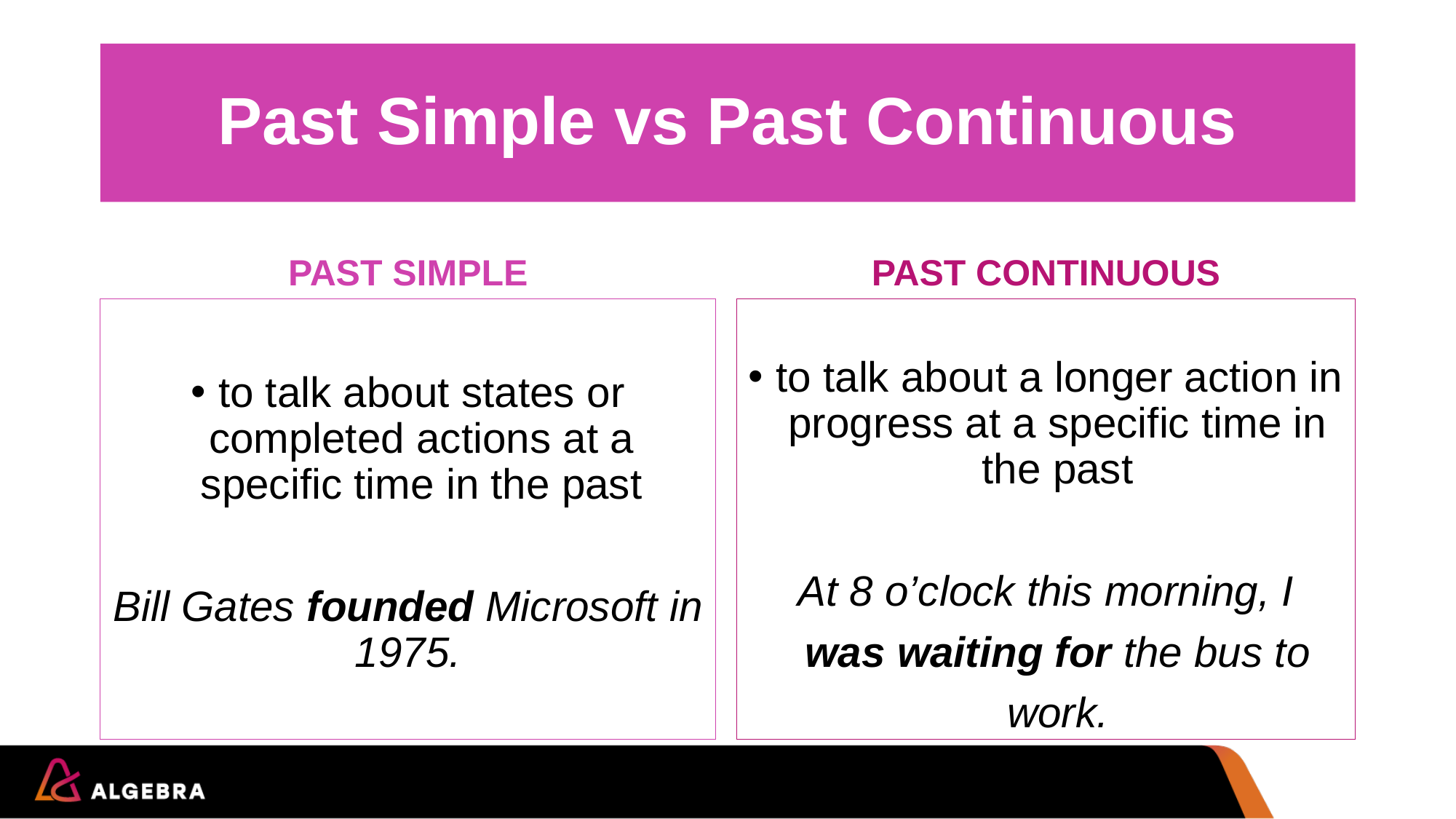

# Past Simple vs Past Continuous
PAST SIMPLE
PAST CONTINUOUS

to talk about states or completed actions at a specific time in the past

Bill Gates founded Microsoft in 1975.

to talk about a longer action in
  progress at a specific time in
  the past

At 8 o’clock this morning, I
  was waiting for the bus to
  work.